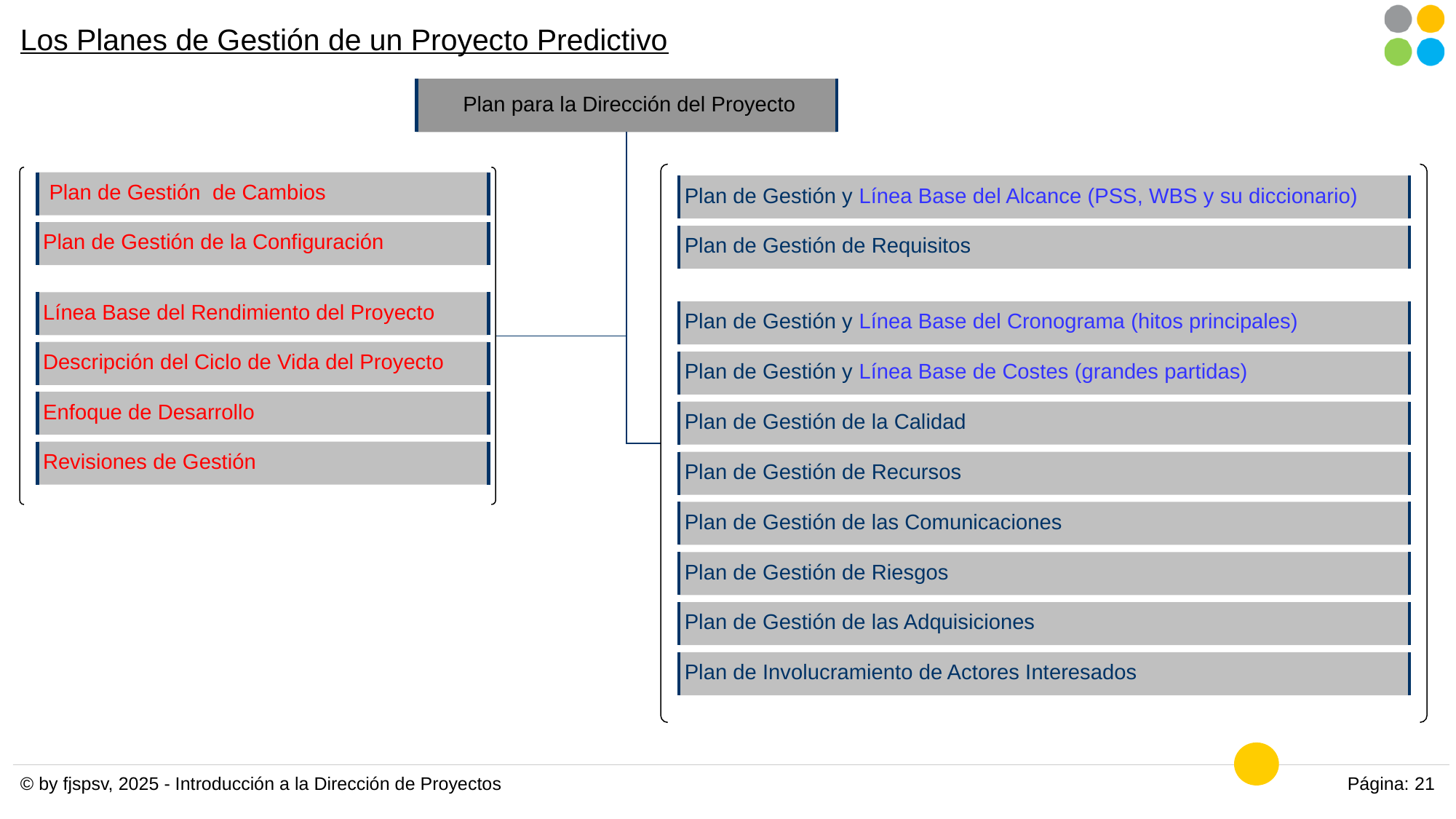

# Los Planes de Gestión de un Proyecto Predictivo
Plan para la Dirección del Proyecto

 Plan de Gestión  de Cambios
Plan de Gestión y Línea Base del Alcance (PSS, WBS y su diccionario)
Plan de Gestión de la Configuración
Plan de Gestión de Requisitos
Línea Base del Rendimiento del Proyecto
Plan de Gestión y Línea Base del Cronograma (hitos principales)
Descripción del Ciclo de Vida del Proyecto
Plan de Gestión y Línea Base de Costes (grandes partidas)
Enfoque de Desarrollo
Plan de Gestión de la Calidad
Revisiones de Gestión
Plan de Gestión de Recursos
Plan de Gestión de las Comunicaciones
Plan de Gestión de Riesgos
Plan de Gestión de las Adquisiciones
Plan de Involucramiento de Actores Interesados
© by fjspsv, 2025 - Introducción a la Dirección de Proyectos
Página: 21